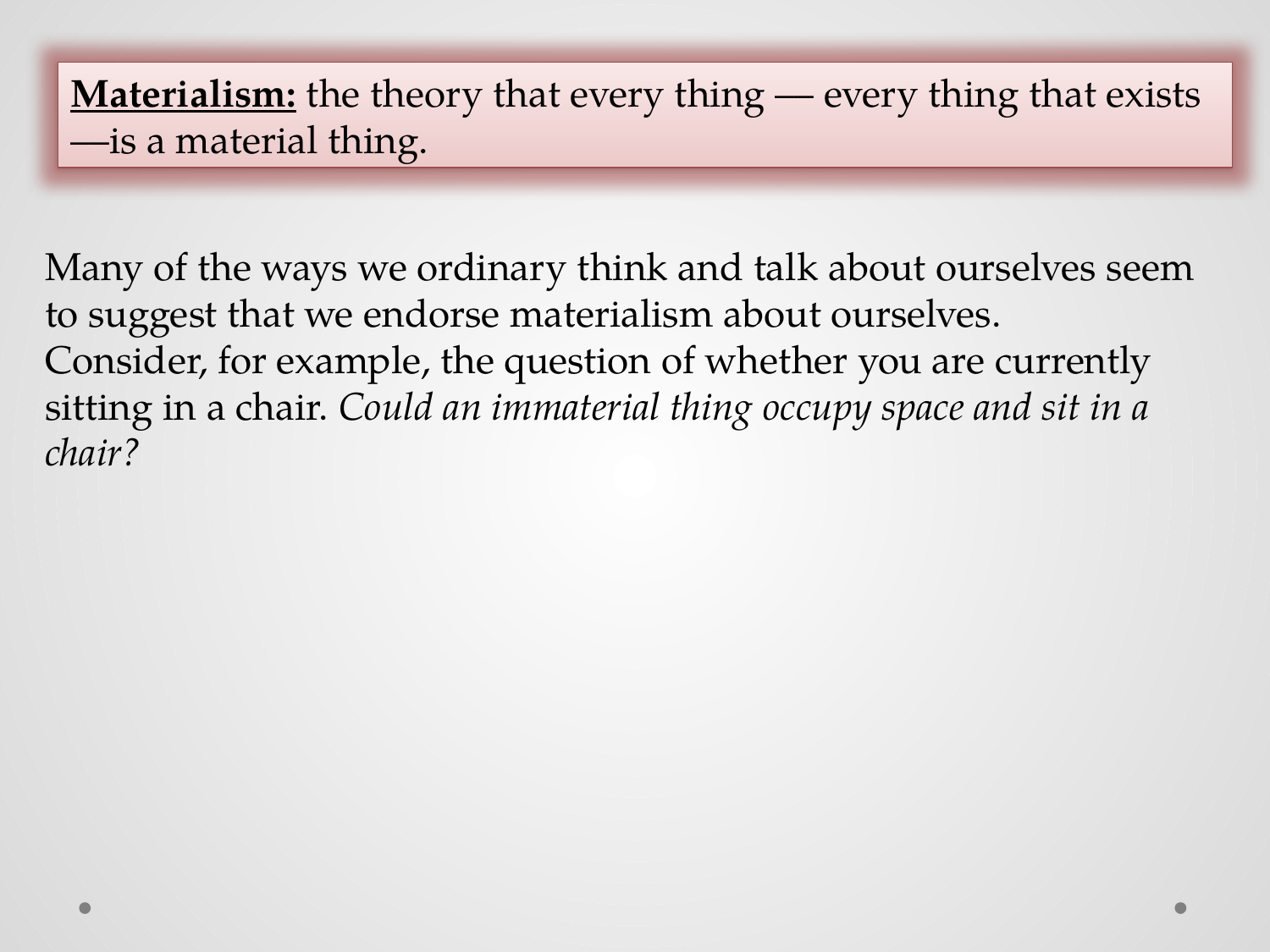

Materialism: the theory that every thing –– every thing that exists ––is a material thing.
Many of the ways we ordinary think and talk about ourselves seem to suggest that we endorse materialism about ourselves.
Consider, for example, the question of whether you are currently sitting in a chair. Could an immaterial thing occupy space and sit in a chair?